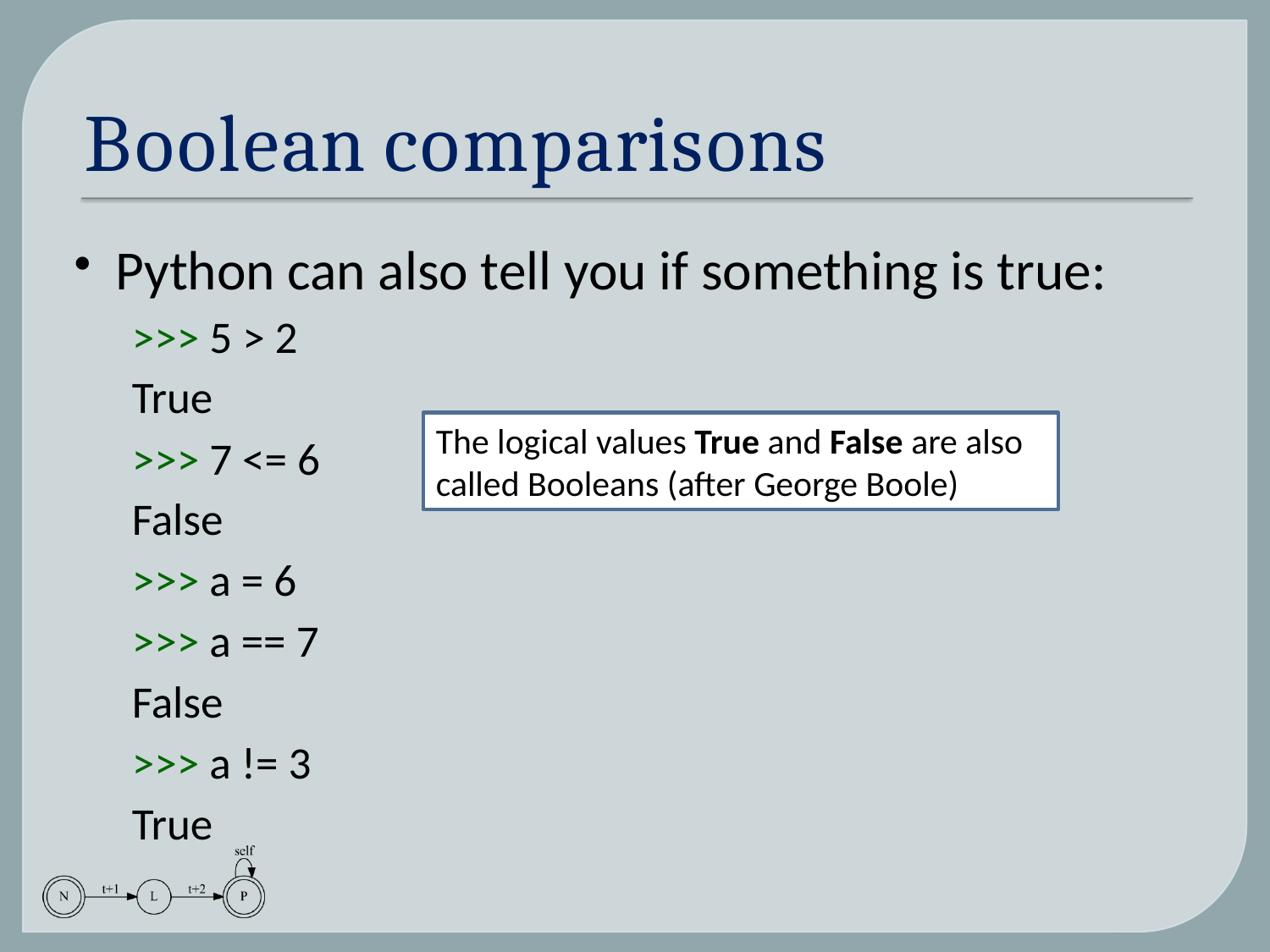

# Boolean comparisons
Python can also tell you if something is true:
>>> 5 > 2
True
>>> 7 <= 6
False
>>> a = 6
>>> a == 7
False
>>> a != 3
True

The logical values True and False are also called Booleans (after George Boole)